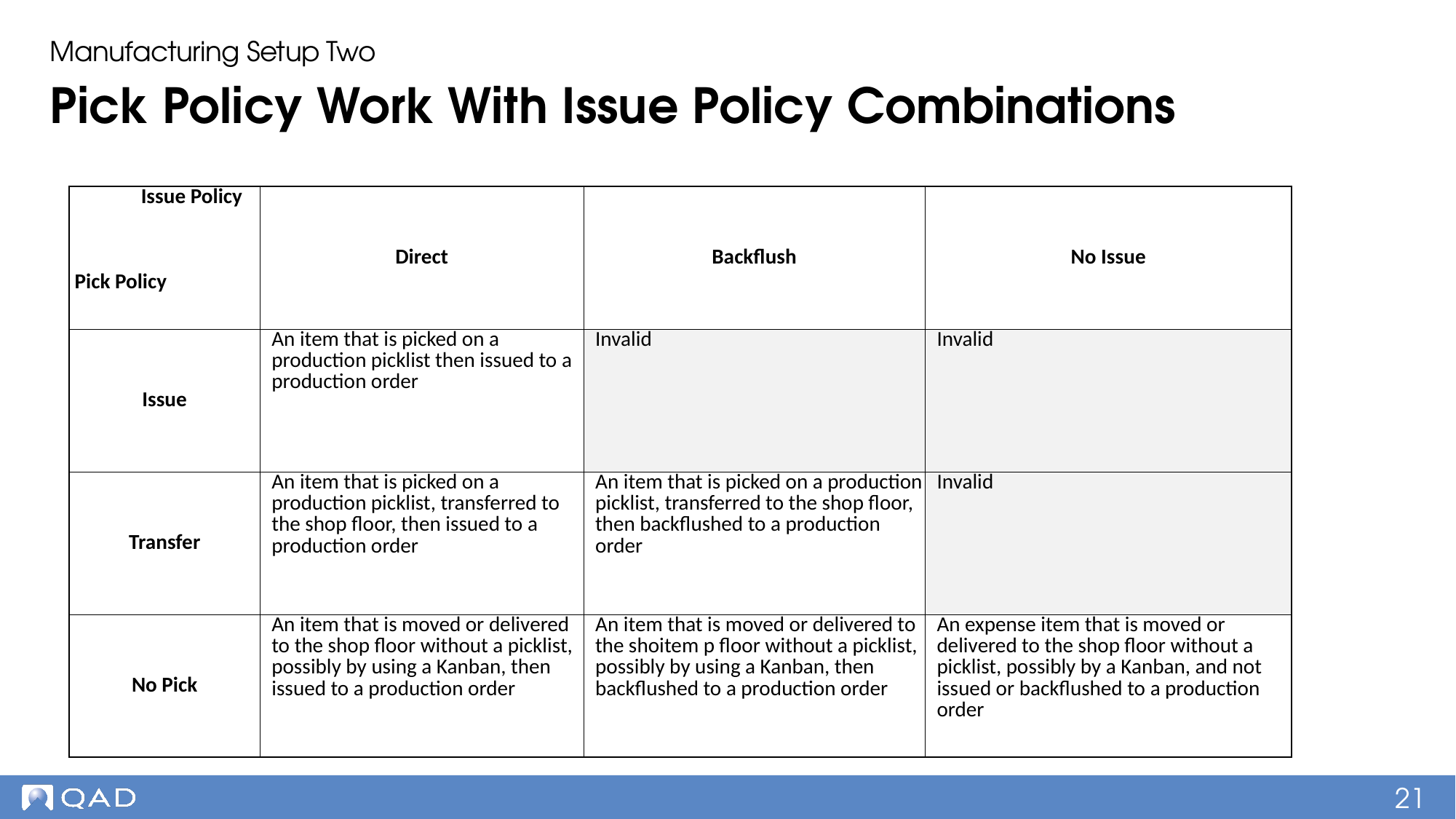

Manufacturing Setup Two
# Pick Policy Work With Issue Policy Combinations
| Issue Policy Pick Policy | Direct | Backflush | No Issue |
| --- | --- | --- | --- |
| Issue | An item that is picked on a production picklist then issued to a production order | Invalid | Invalid |
| Transfer | An item that is picked on a production picklist, transferred to the shop floor, then issued to a production order | An item that is picked on a production picklist, transferred to the shop floor, then backflushed to a production order | Invalid |
| No Pick | An item that is moved or delivered to the shop floor without a picklist, possibly by using a Kanban, then issued to a production order | An item that is moved or delivered to the shoitem p floor without a picklist, possibly by using a Kanban, then backflushed to a production order | An expense item that is moved or delivered to the shop floor without a picklist, possibly by a Kanban, and not issued or backflushed to a production order |
21